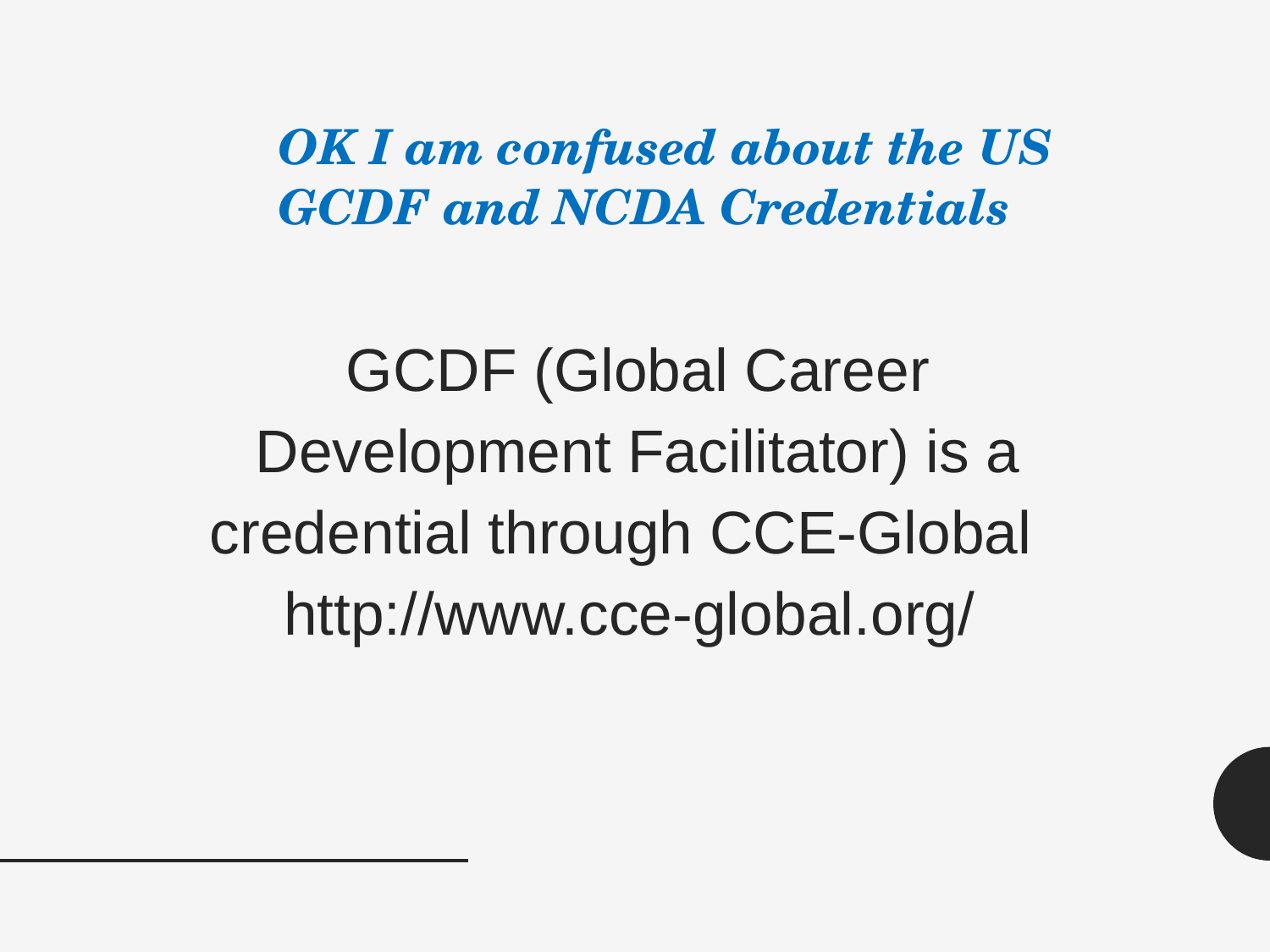

# OK I am confused about the US GCDF and NCDA Credentials
GCDF (Global Career Development Facilitator) is a credential through CCE-Global   http://www.cce-global.org/